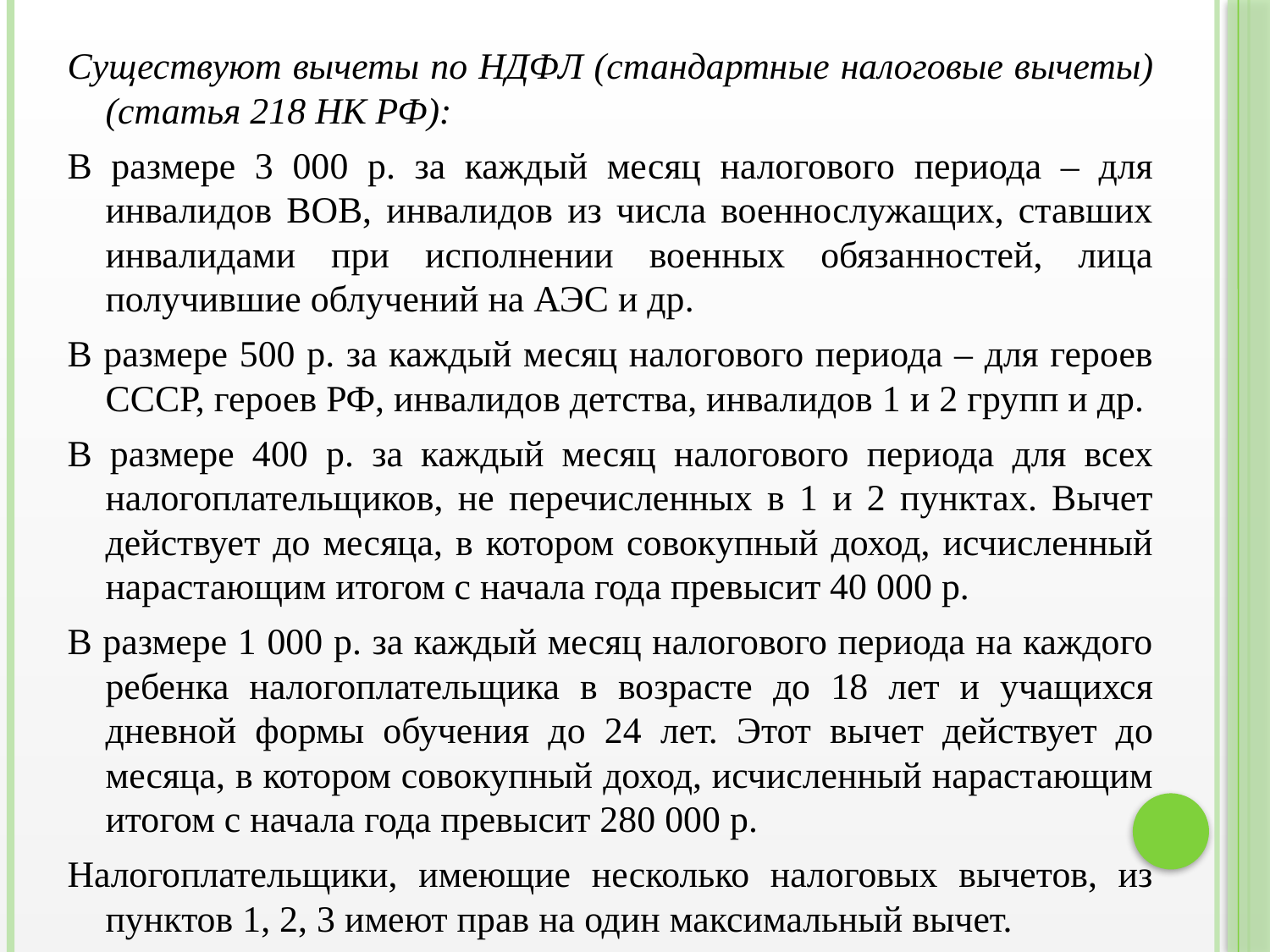

Существуют вычеты по НДФЛ (стандартные налоговые вычеты) (статья 218 НК РФ):
В размере 3 000 р. за каждый месяц налогового периода – для инвалидов ВОВ, инвалидов из числа военнослужащих, ставших инвалидами при исполнении военных обязанностей, лица получившие облучений на АЭС и др.
В размере 500 р. за каждый месяц налогового периода – для героев СССР, героев РФ, инвалидов детства, инвалидов 1 и 2 групп и др.
В размере 400 р. за каждый месяц налогового периода для всех налогоплательщиков, не перечисленных в 1 и 2 пунктах. Вычет действует до месяца, в котором совокупный доход, исчисленный нарастающим итогом с начала года превысит 40 000 р.
В размере 1 000 р. за каждый месяц налогового периода на каждого ребенка налогоплательщика в возрасте до 18 лет и учащихся дневной формы обучения до 24 лет. Этот вычет действует до месяца, в котором совокупный доход, исчисленный нарастающим итогом с начала года превысит 280 000 р.
Налогоплательщики, имеющие несколько налоговых вычетов, из пунктов 1, 2, 3 имеют прав на один максимальный вычет.